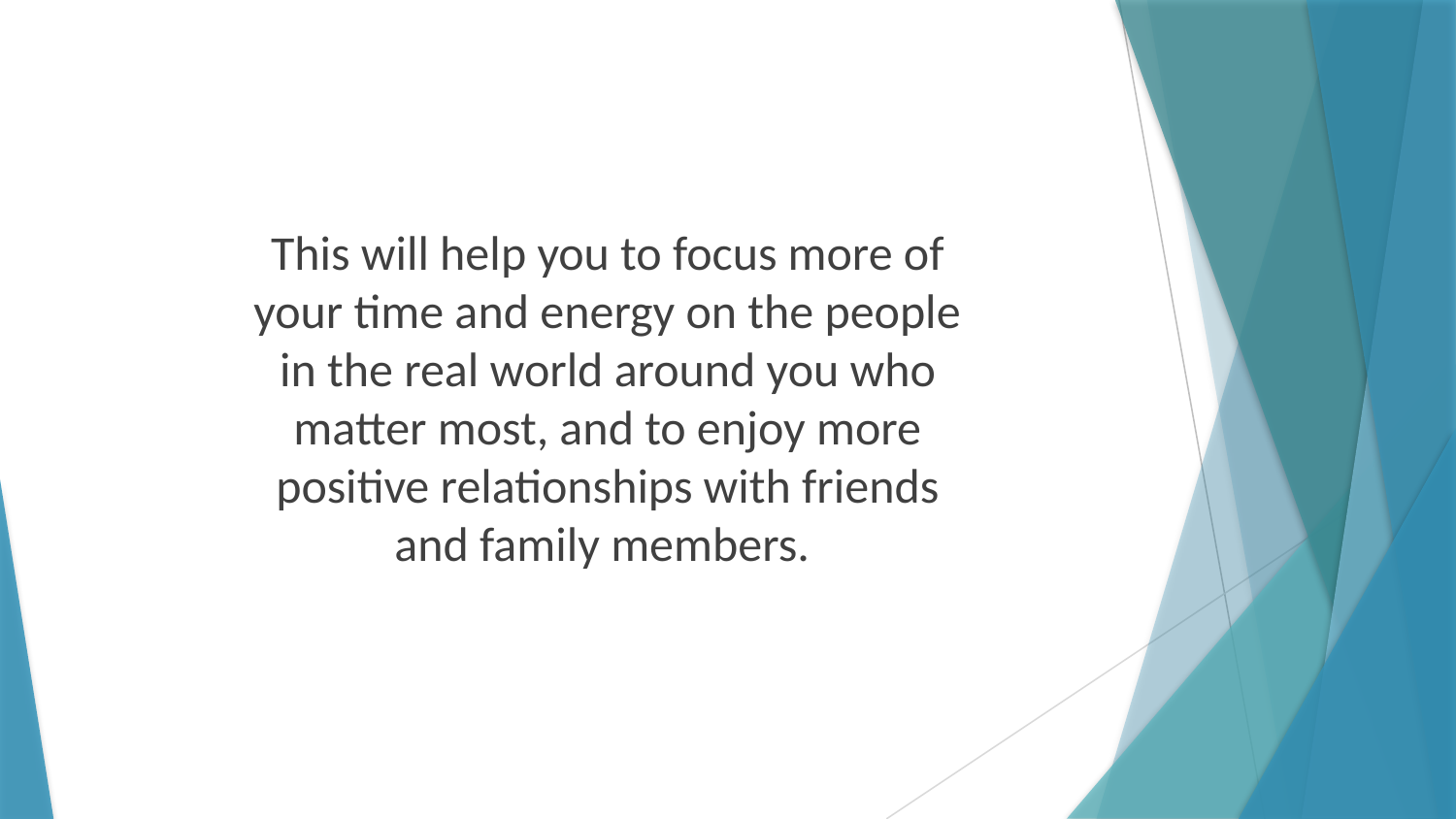

This will help you to focus more of your time and energy on the people in the real world around you who matter most, and to enjoy more positive relationships with friends and family members.